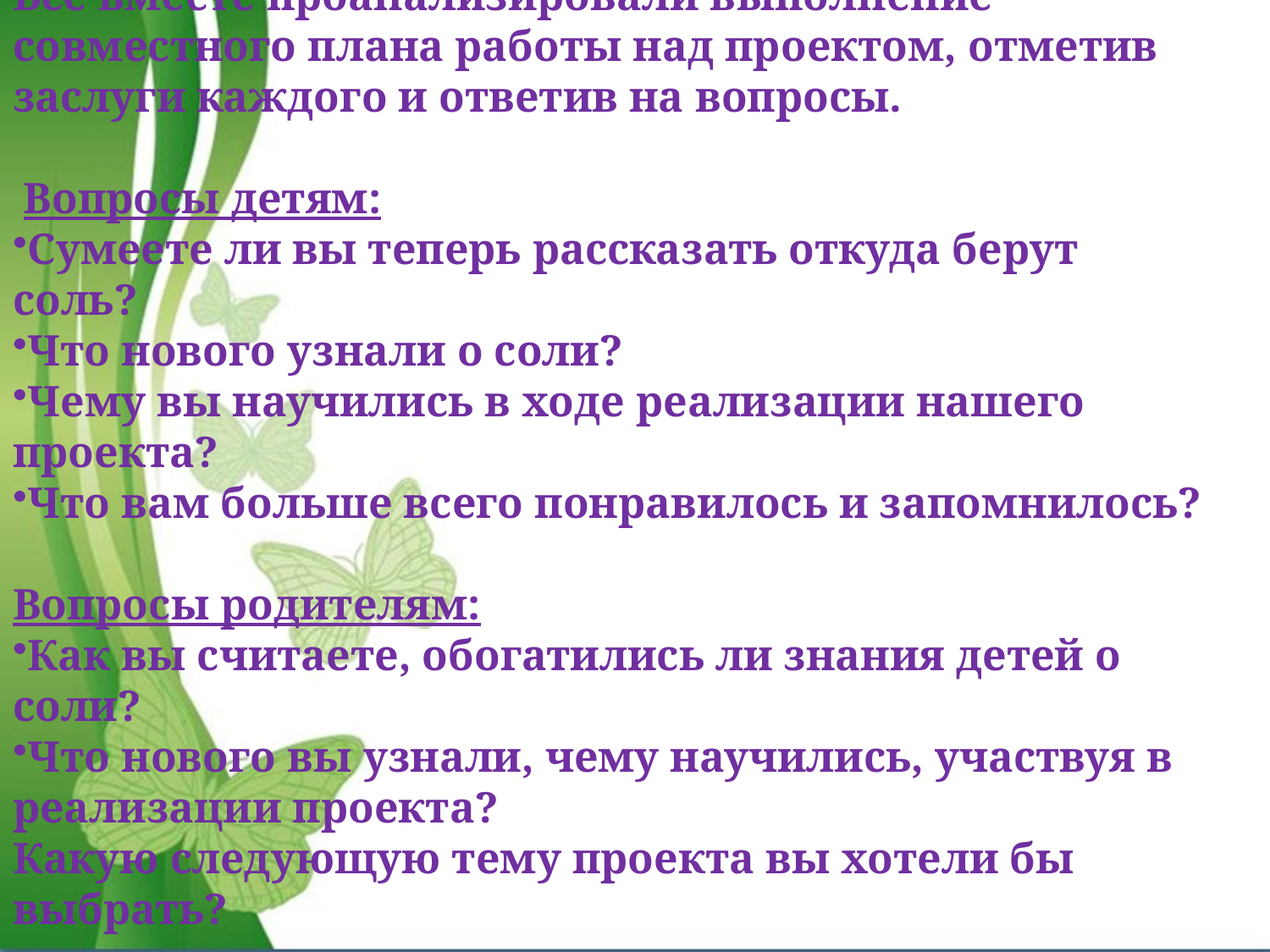

Все вместе проанализировали выполнение совместного плана работы над проектом, отметив заслуги каждого и ответив на вопросы.

 Вопросы детям:
Сумеете ли вы теперь рассказать откуда берут соль?
Что нового узнали о соли?
Чему вы научились в ходе реализации нашего проекта?
Что вам больше всего понравилось и запомнилось?

Вопросы родителям:
Как вы считаете, обогатились ли знания детей о соли?
Что нового вы узнали, чему научились, участвуя в реализации проекта?
Какую следующую тему проекта вы хотели бы выбрать?